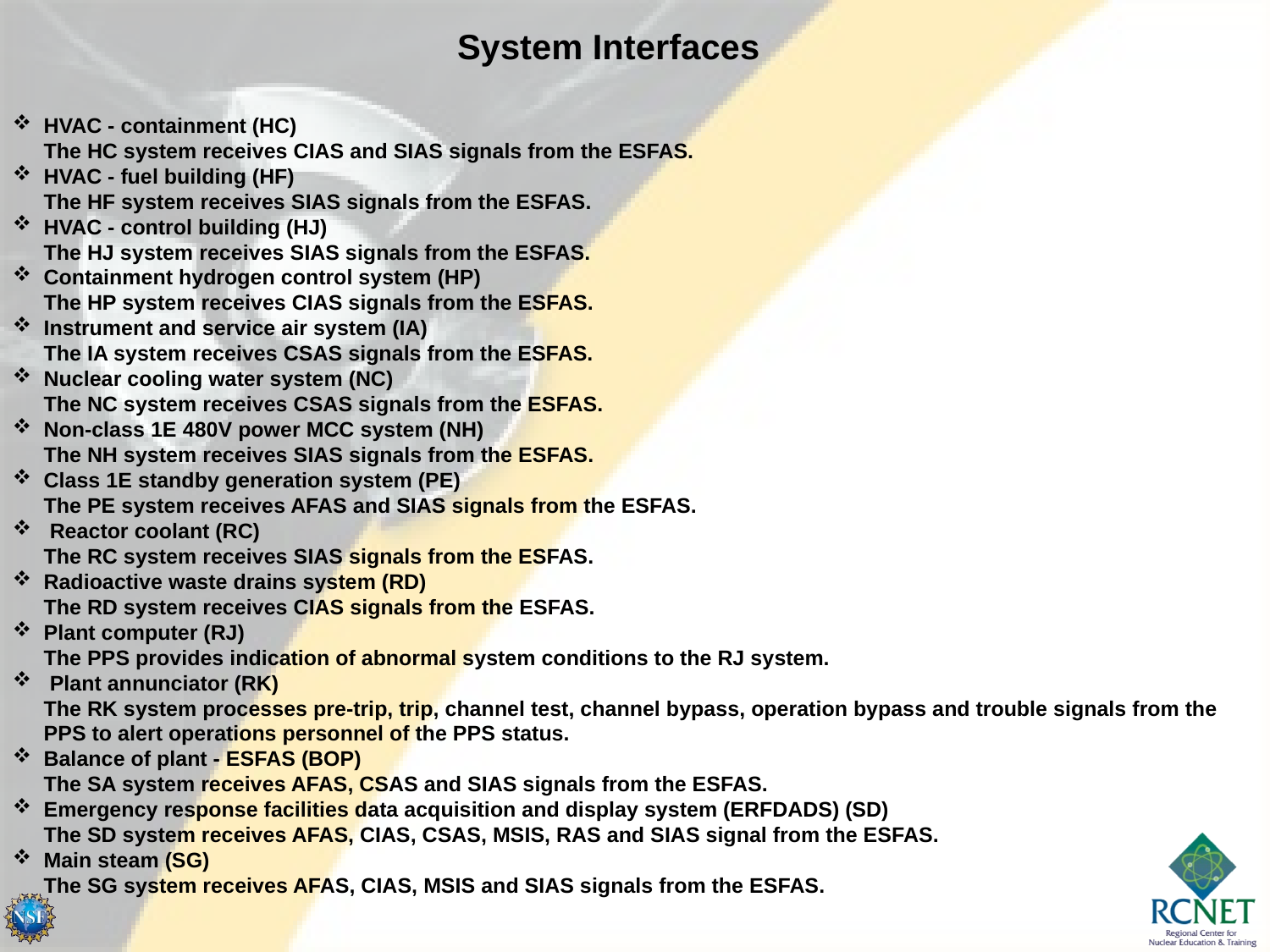

System Interfaces
HVAC - containment (HC)
	The HC system receives CIAS and SIAS signals from the ESFAS.
HVAC - fuel building (HF)
	The HF system receives SIAS signals from the ESFAS.
HVAC - control building (HJ)
	The HJ system receives SIAS signals from the ESFAS.
Containment hydrogen control system (HP)
	The HP system receives CIAS signals from the ESFAS.
Instrument and service air system (IA)
	The IA system receives CSAS signals from the ESFAS.
Nuclear cooling water system (NC)
	The NC system receives CSAS signals from the ESFAS.
Non-class 1E 480V power MCC system (NH)
	The NH system receives SIAS signals from the ESFAS.
Class 1E standby generation system (PE)
	The PE system receives AFAS and SIAS signals from the ESFAS.
 Reactor coolant (RC)
	The RC system receives SIAS signals from the ESFAS.
Radioactive waste drains system (RD)
	The RD system receives CIAS signals from the ESFAS.
Plant computer (RJ)
	The PPS provides indication of abnormal system conditions to the RJ system.
 Plant annunciator (RK)
	The RK system processes pre-trip, trip, channel test, channel bypass, operation bypass and trouble signals from the PPS to alert operations personnel of the PPS status.
Balance of plant - ESFAS (BOP)
The SA system receives AFAS, CSAS and SIAS signals from the ESFAS.
Emergency response facilities data acquisition and display system (ERFDADS) (SD)
	The SD system receives AFAS, CIAS, CSAS, MSIS, RAS and SIAS signal from the ESFAS.
Main steam (SG)
The SG system receives AFAS, CIAS, MSIS and SIAS signals from the ESFAS.